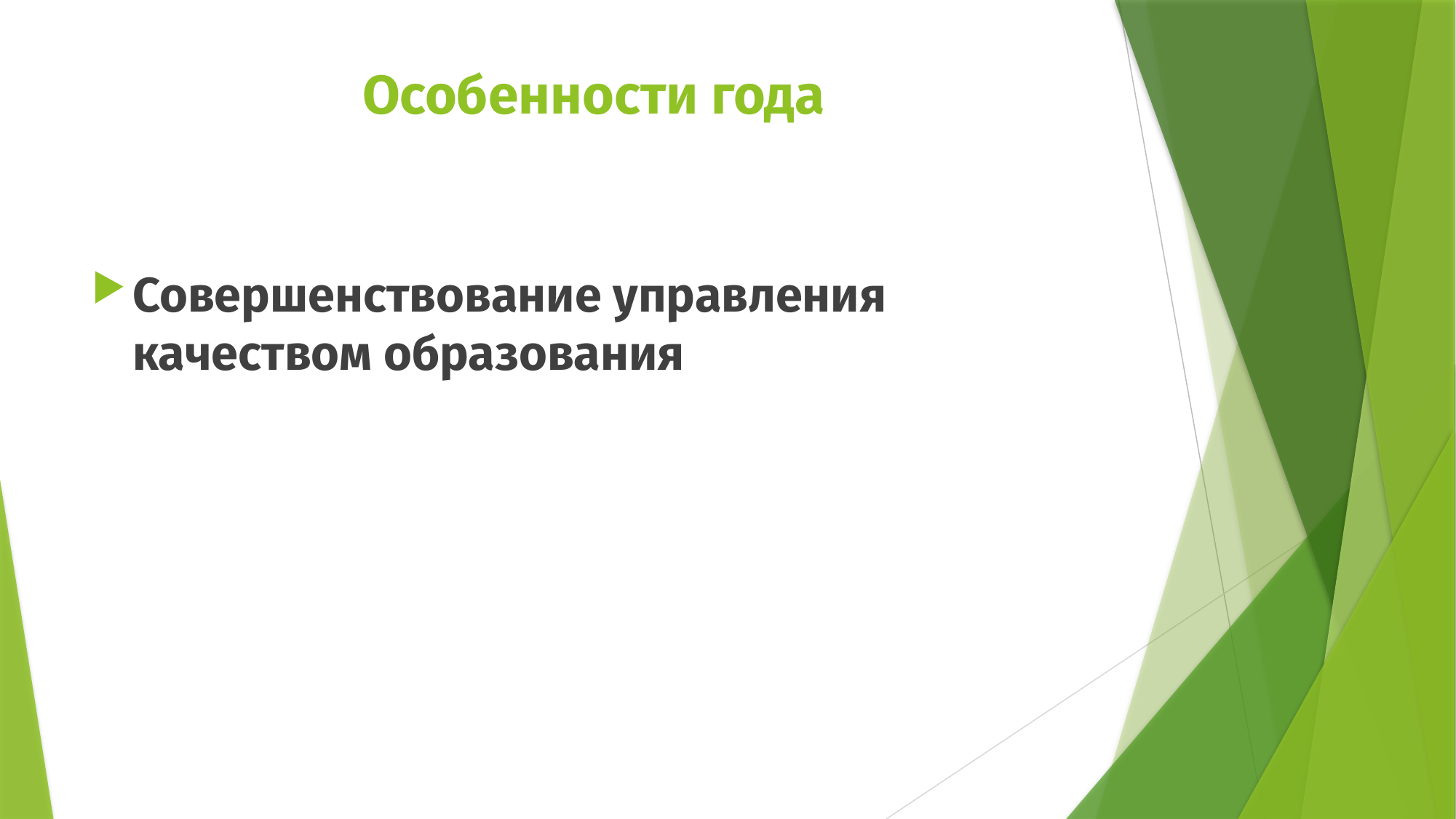

# Особенности года
Совершенствование управления качеством образования